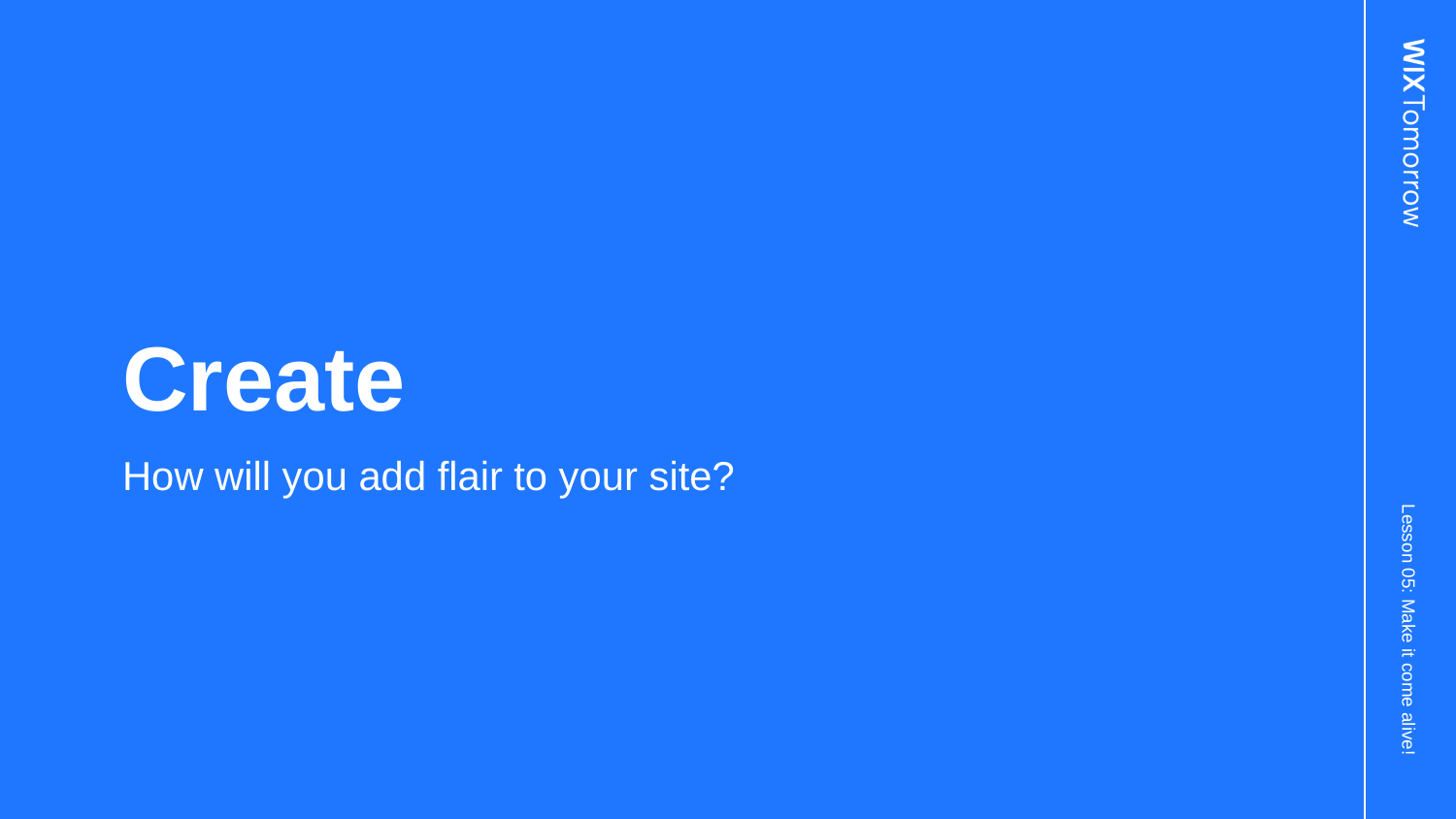

# Create
How will you add flair to your site?